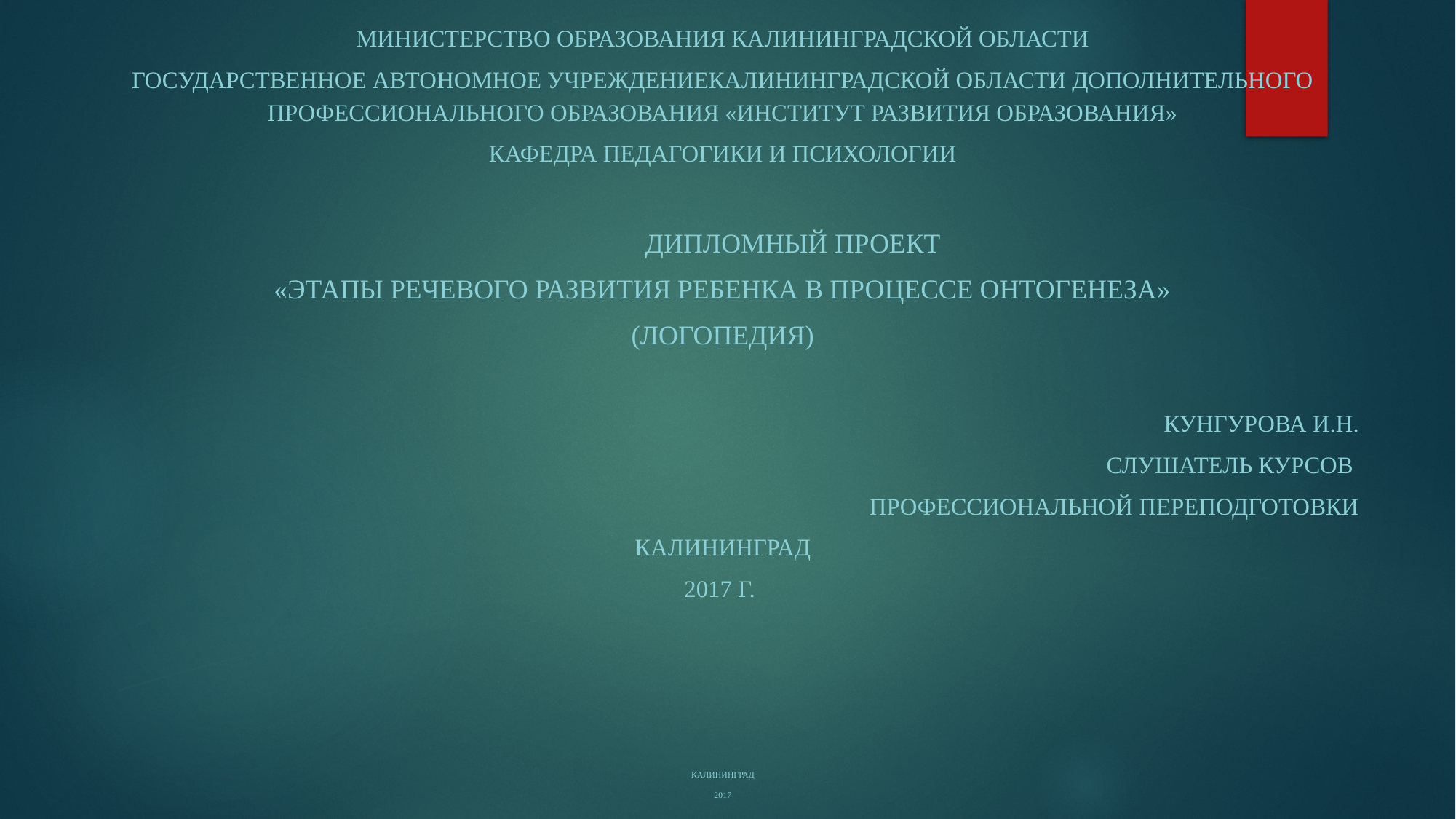

#
МИНИСТЕРСТВО ОБРАЗОВАНИЯ КАЛИНИНГРАДСКОЙ ОБЛАСТИ
ГОСУДАРСТВЕННОЕ АВТОНОМНОЕ УЧРЕЖДЕНИЕКАЛИНИНГРАДСКОЙ ОБЛАСТИ ДОПОЛНИТЕЛЬНОГО ПРОФЕССИОНАЛЬНОГО ОБРАЗОВАНИЯ «ИНСТИТУТ РАЗВИТИЯ ОБРАЗОВАНИЯ»
Кафедра педагогики и психологии

                                                                                   ДИПЛОМНЫЙ ПРОЕКТ
«Этапы речевого развития ребенка в процессе онтогенеза»
(логопедия)

                                                                                          Кунгурова И.Н.
                                                                                          слушатель курсов
   профессиональной переподготовки
Калининград
2017 Г.

Калининград
2017